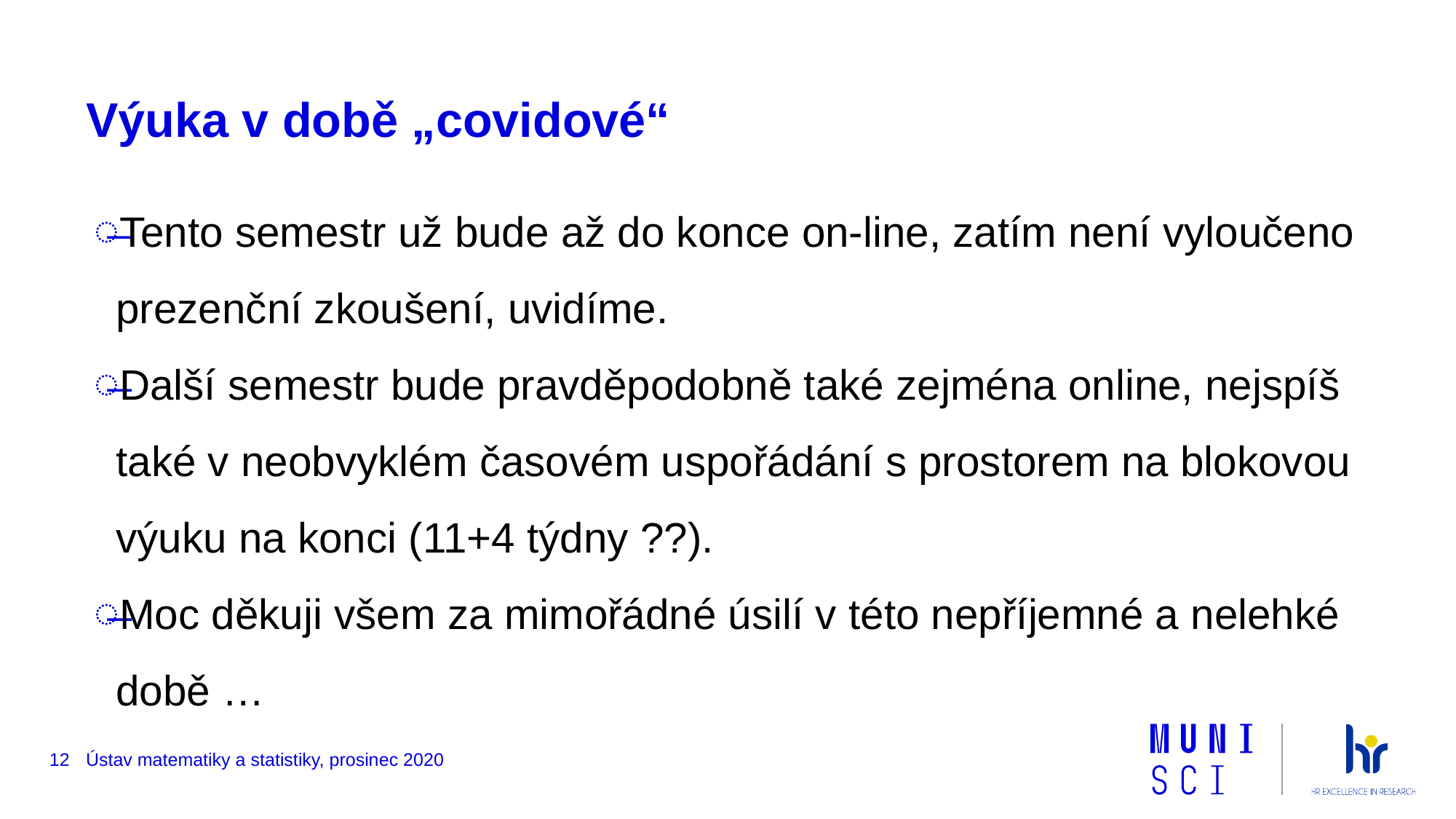

# Výuka v době „covidové“
Tento semestr už bude až do konce on-line, zatím není vyloučeno prezenční zkoušení, uvidíme.
Další semestr bude pravděpodobně také zejména online, nejspíš také v neobvyklém časovém uspořádání s prostorem na blokovou výuku na konci (11+4 týdny ??).
Moc děkuji všem za mimořádné úsilí v této nepříjemné a nelehké době …
12
Ústav matematiky a statistiky, prosinec 2020